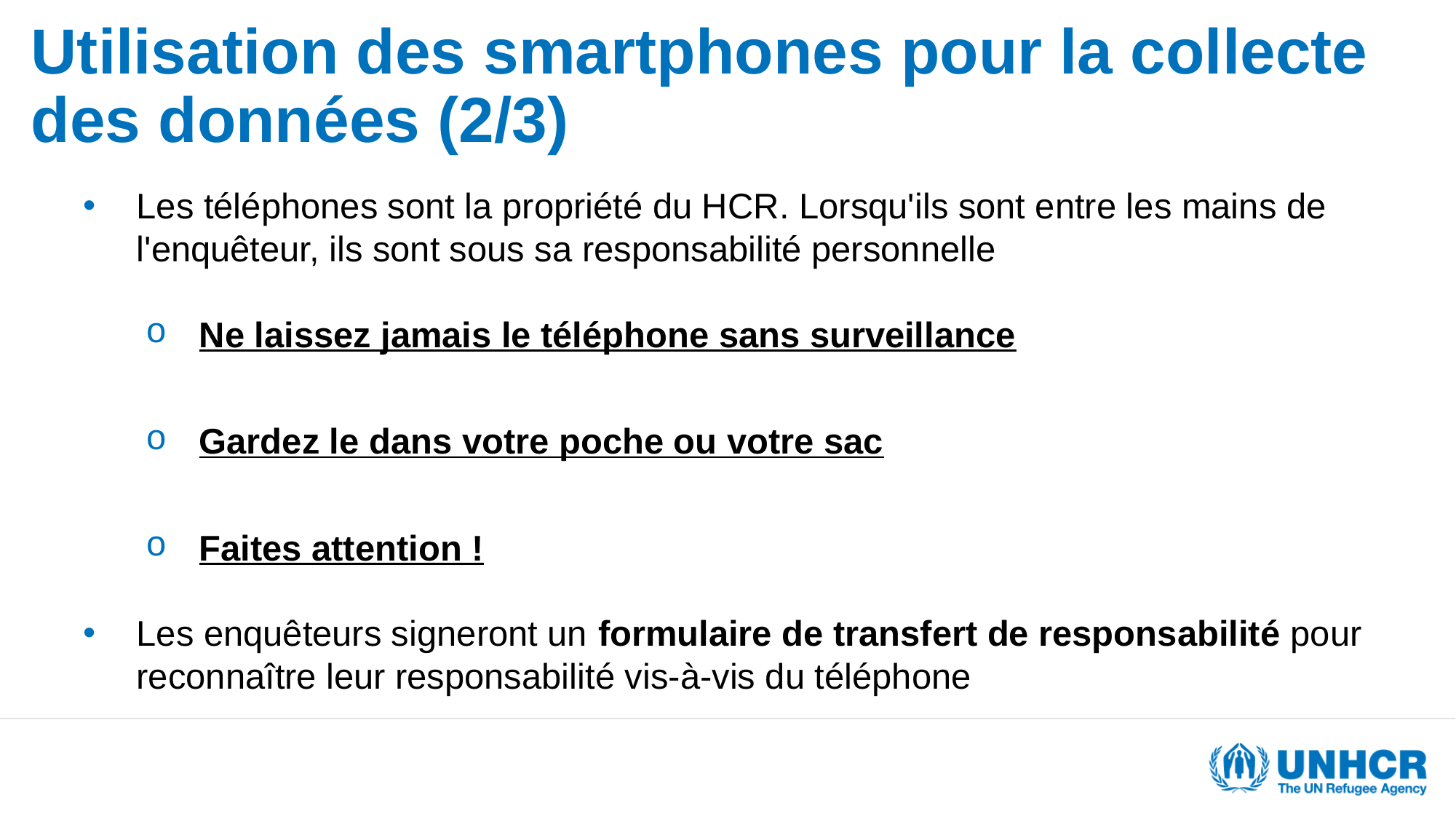

Utilisation des smartphones pour la collecte des données (2/3)
Les téléphones sont la propriété du HCR. Lorsqu'ils sont entre les mains de l'enquêteur, ils sont sous sa responsabilité personnelle

Ne laissez jamais le téléphone sans surveillance

Gardez le dans votre poche ou votre sac

Faites attention !

Les enquêteurs signeront un formulaire de transfert de responsabilité pour reconnaître leur responsabilité vis-à-vis du téléphone